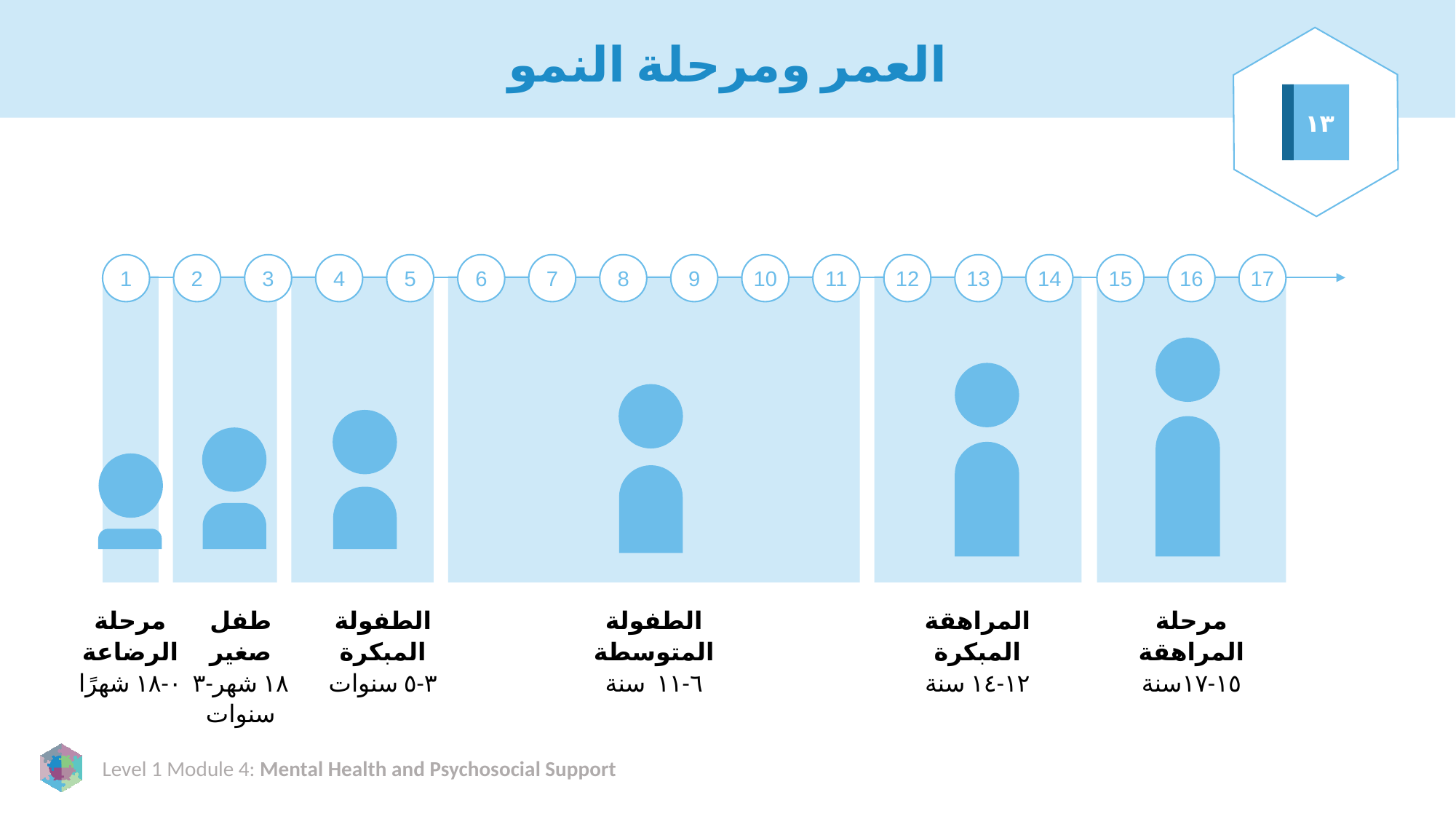

# العمر ومرحلة النمو

١٣

1
2
3
4
5
6
7
8
9
10
11
12
13
14
15
16
17

مرحلة الرضاعة
٠-١٨ شهرًا
طفل صغير
١٨ شهر-٣ سنوات
الطفولة المبكرة
٣-٥ سنوات
الطفولة المتوسطة
٦-١١  سنة
المراهقة المبكرة
١٢-١٤ سنة
مرحلة المراهقة
١٥-١٧سنة